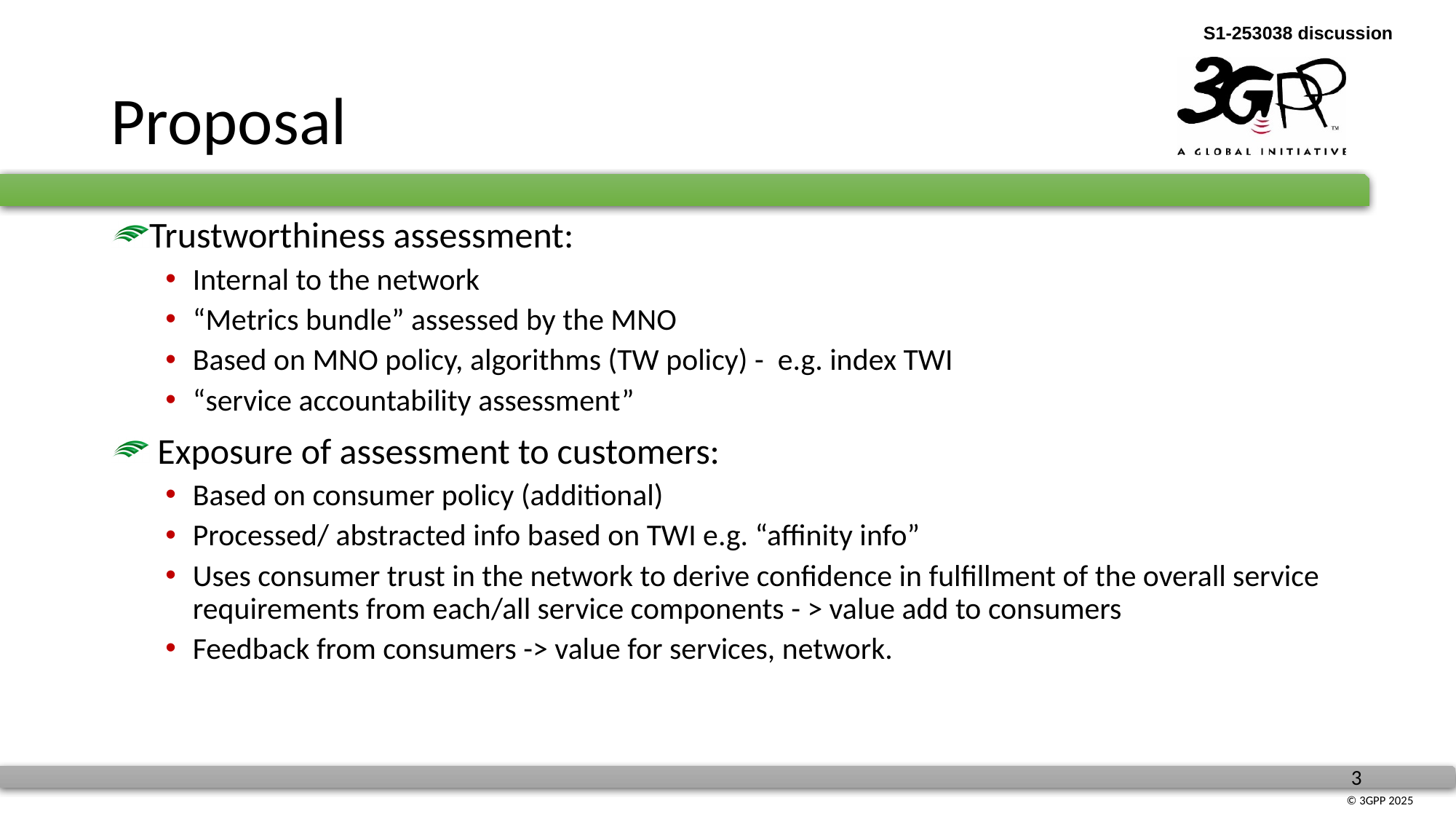

# Proposal
Trustworthiness assessment:
Internal to the network
“Metrics bundle” assessed by the MNO
Based on MNO policy, algorithms (TW policy) -  e.g. index TWI
“service accountability assessment”
 Exposure of assessment to customers:
Based on consumer policy (additional)
Processed/ abstracted info based on TWI e.g. “affinity info”
Uses consumer trust in the network to derive confidence in fulfillment of the overall service requirements from each/all service components - > value add to consumers
Feedback from consumers -> value for services, network.